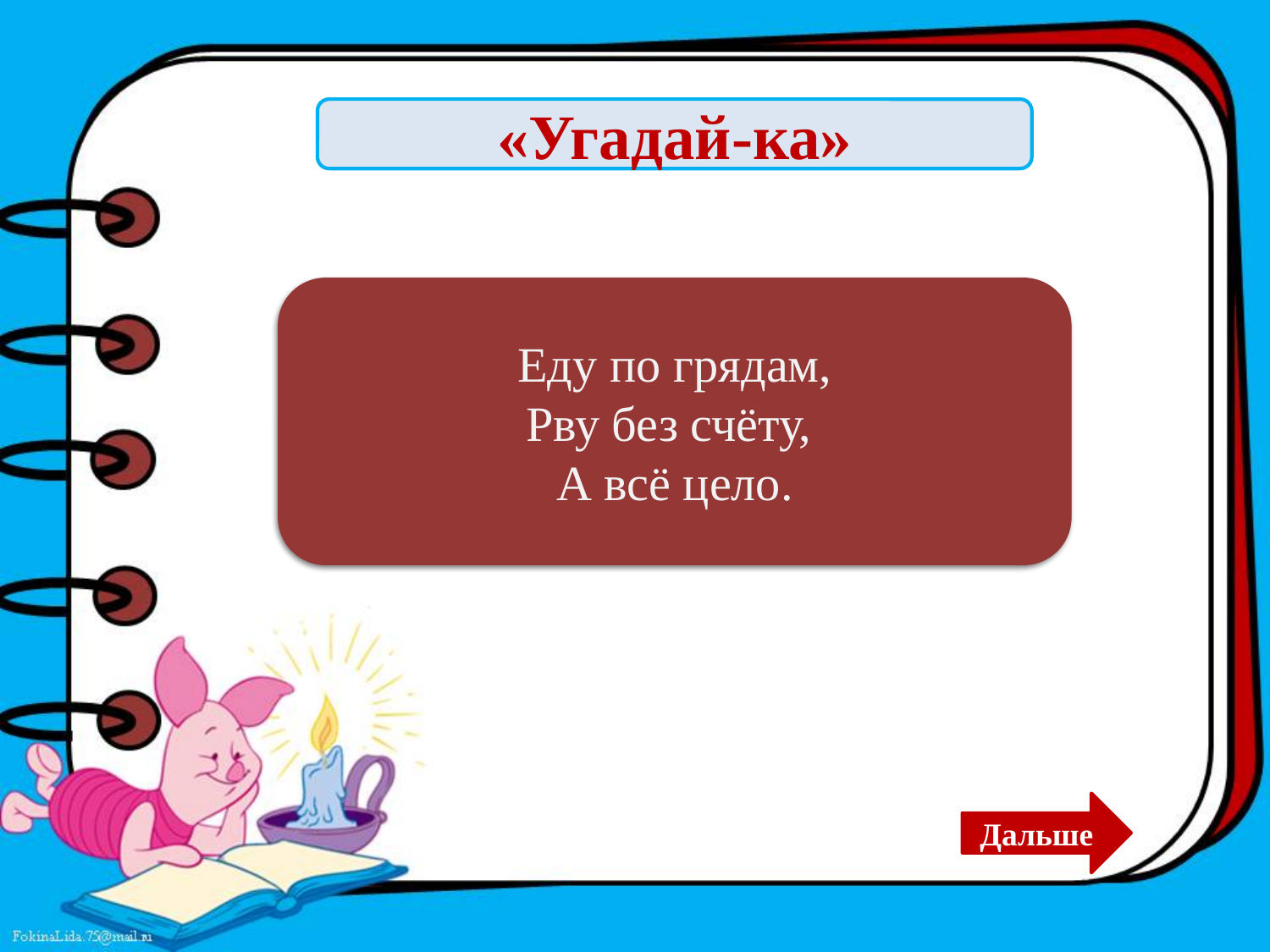

«Угадай-ка»
Чтение
Еду по грядам,
Рву без счёту,
А всё цело.

Дальше